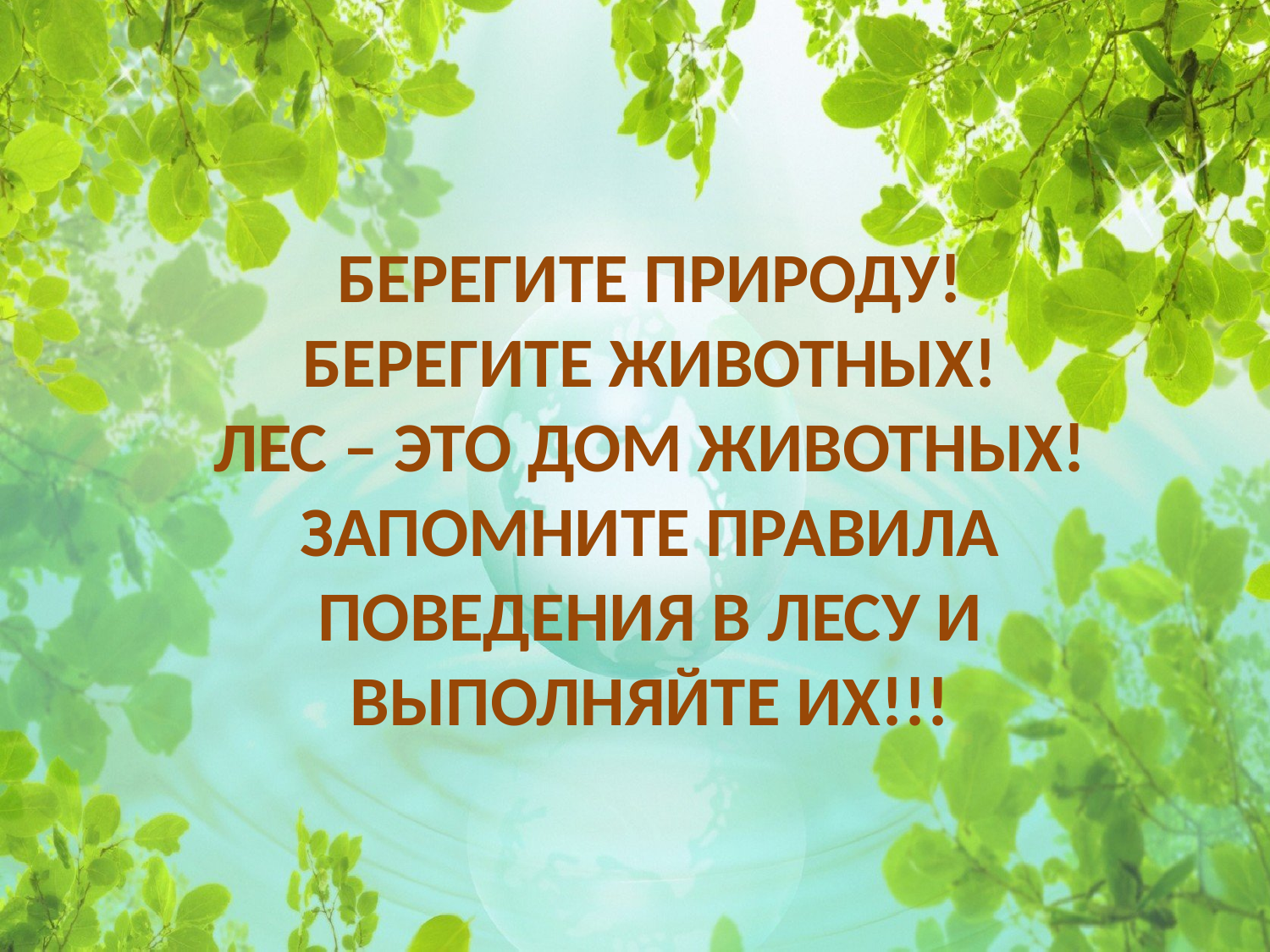

БЕРЕГИТЕ ПРИРОДУ!
БЕРЕГИТЕ ЖИВОТНЫХ!
ЛЕС – ЭТО ДОМ ЖИВОТНЫХ!
ЗАПОМНИТЕ ПРАВИЛА ПОВЕДЕНИЯ В ЛЕСУ И ВЫПОЛНЯЙТЕ ИХ!!!